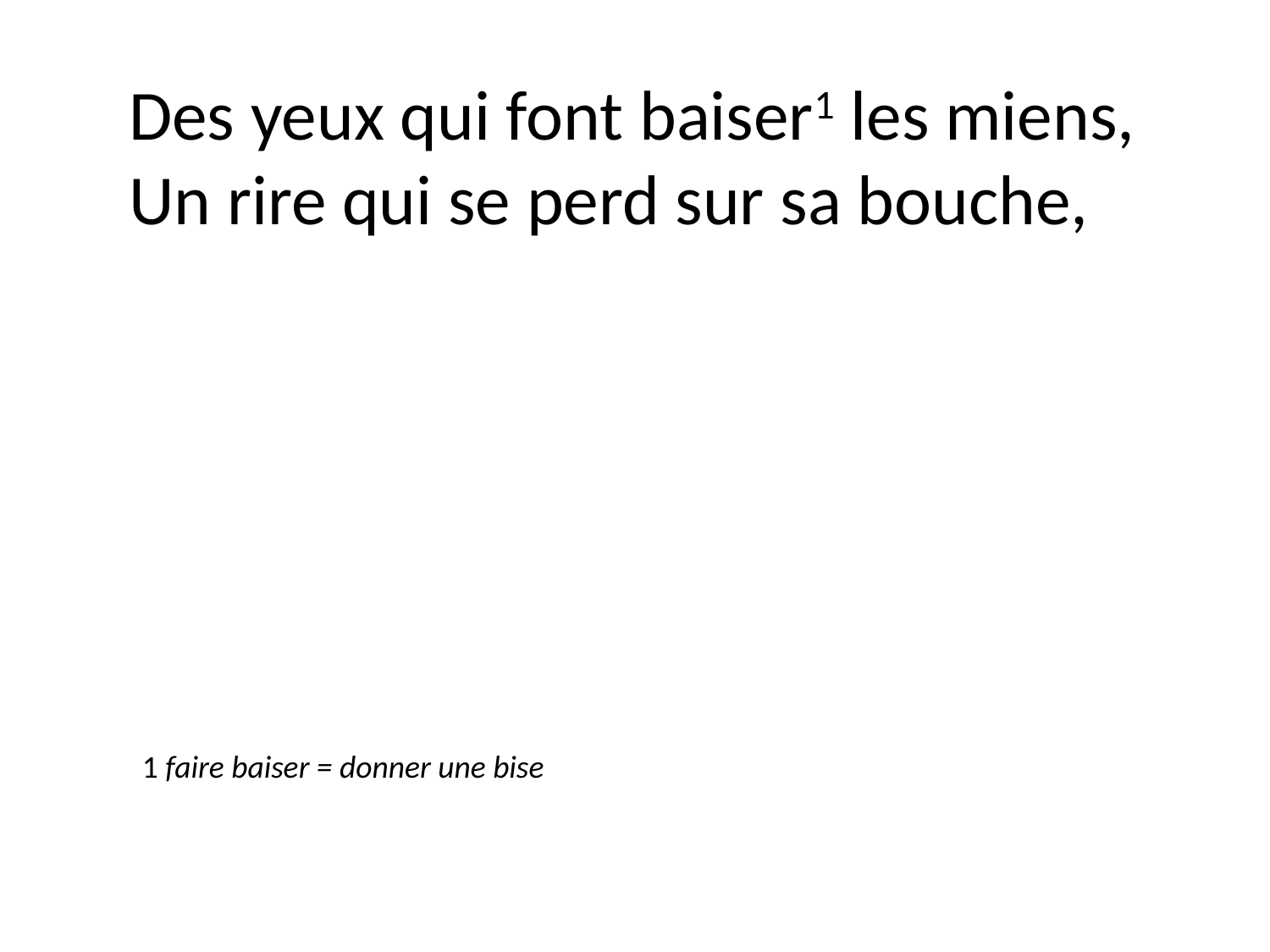

Des yeux qui font baiser1 les miens,
Un rire qui se perd sur sa bouche,
1 faire baiser = donner une bise